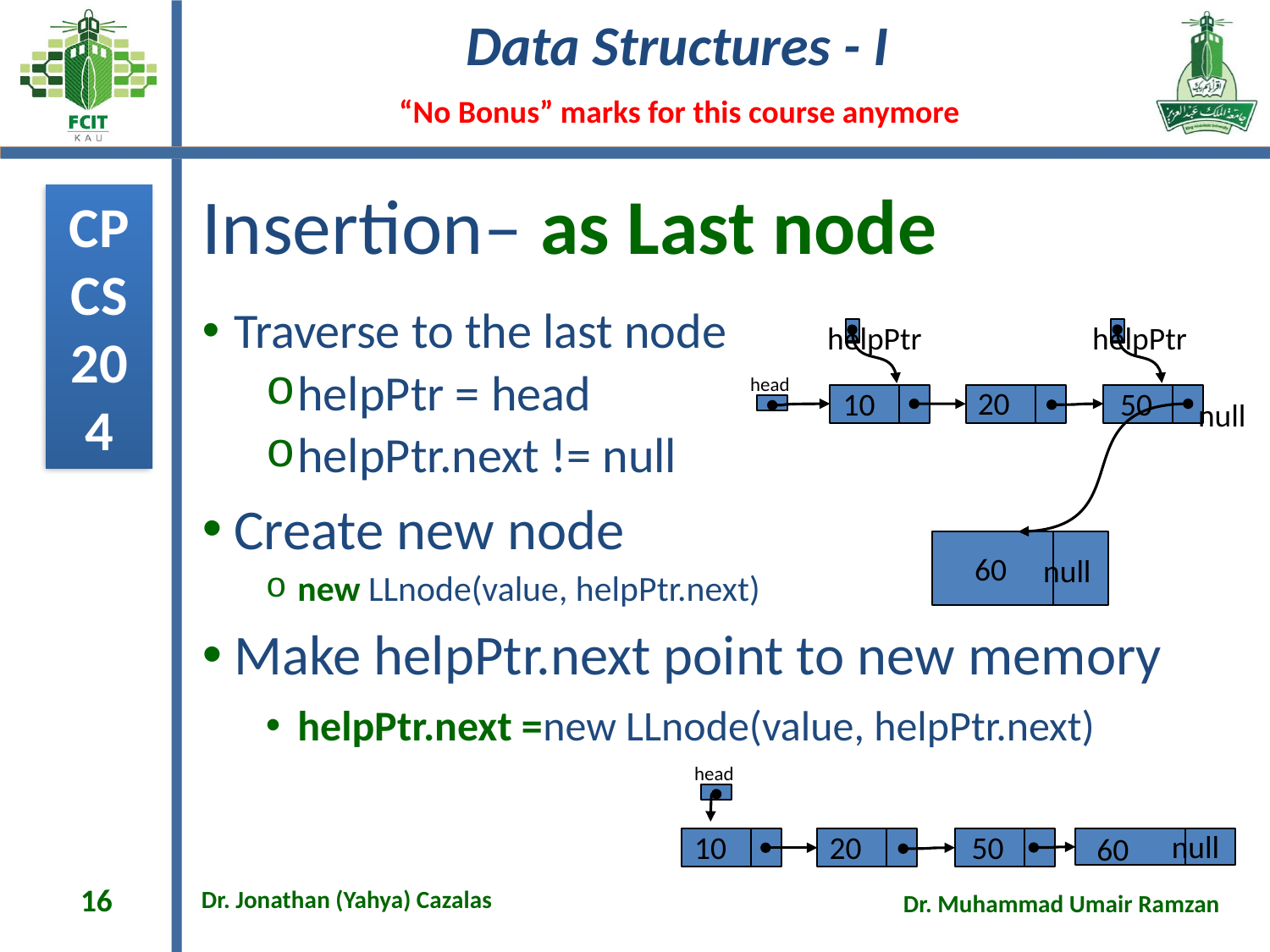

# Insertion– as Last node
Traverse to the last node
helpPtr = head
helpPtr.next != null
Create new node
new LLnode(value, helpPtr.next)
Make helpPtr.next point to new memory
helpPtr.next =new LLnode(value, helpPtr.next)

helpPtr

helpPtr

head
20
10
50

null

60

null
head

20
10
50

null
60

16